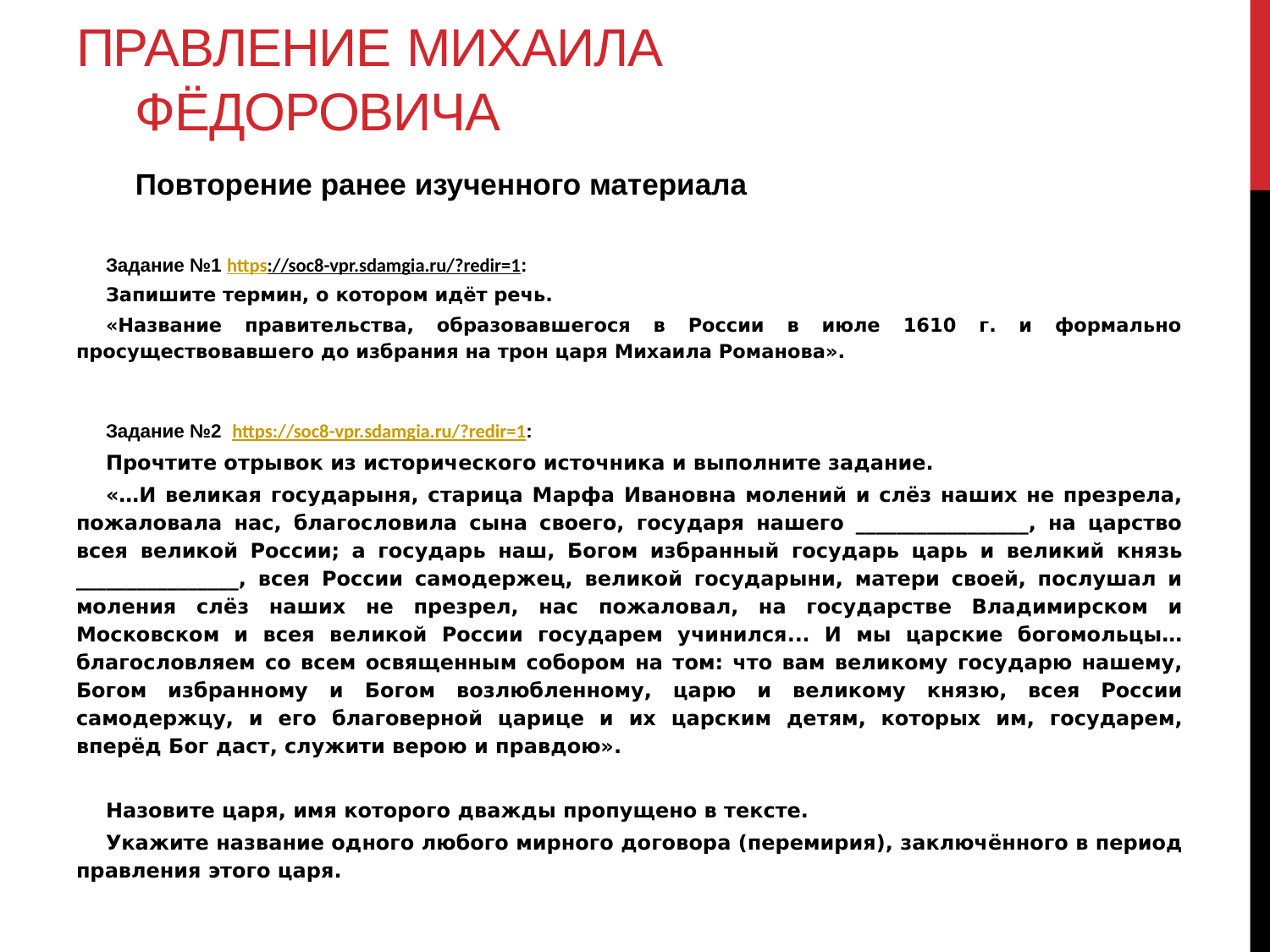

# Правление михаила фёдоровича Повторение ранее изученного материала
Задание №1 https://soc8-vpr.sdamgia.ru/?redir=1:
Запишите термин, о котором идёт речь.
«Название правительства, образовавшегося в России в июле 1610 г. и формально просуществовавшего до избрания на трон царя Михаила Романова».

Задание №2  https://soc8-vpr.sdamgia.ru/?redir=1:
Прочтите отрывок из исторического источника и выполните задание.
«…И великая государыня, старица Марфа Ивановна молений и слёз наших не презрела, пожаловала нас, благословила сына своего, государя нашего _________________, на царство всея великой России; а государь наш, Богом избранный государь царь и великий князь ________________, всея России самодержец, великой государыни, матери своей, послушал и моления слёз наших не презрел, нас пожаловал, на государстве Владимирском и Московском и всея великой России государем учинился... И мы царские богомольцы… благословляем со всем освященным собором на том: что вам великому государю нашему, Богом избранному и Богом возлюбленному, царю и великому князю, всея России самодержцу, и его благоверной царице и их царским детям, которых им, государем, вперёд Бог даст, служити верою и правдою».

Назовите царя, имя которого дважды пропущено в тексте.
Укажите название одного любого мирного договора (перемирия), заключённого в период правления этого царя.